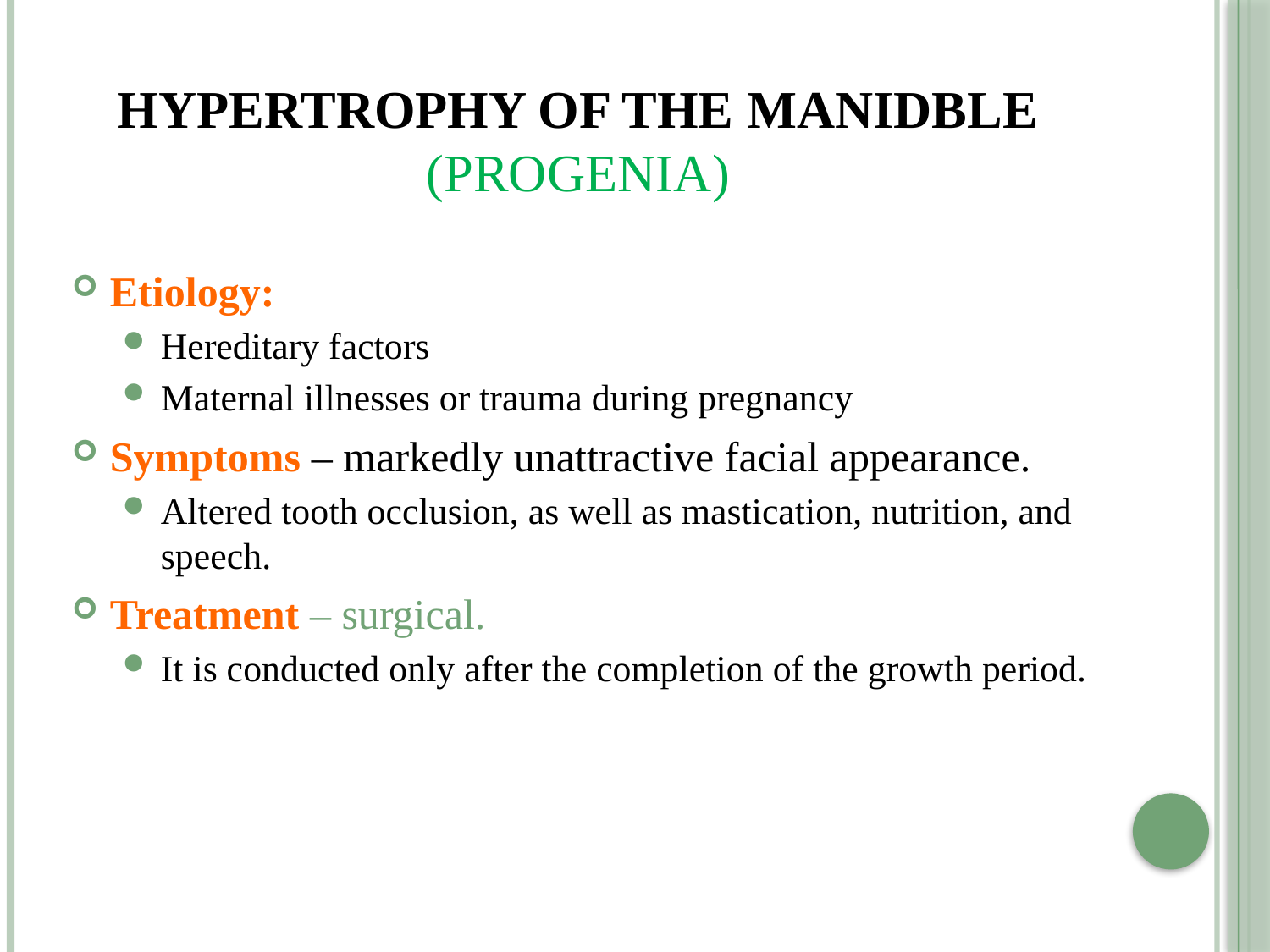

# Hypertrophy of the manidble (Progenia)
Etiology:
Hereditary factors
Maternal illnesses or trauma during pregnancy
Symptoms – markedly unattractive facial appearance.
Altered tooth occlusion, as well as mastication, nutrition, and speech.
Treatment – surgical.
It is conducted only after the completion of the growth period.